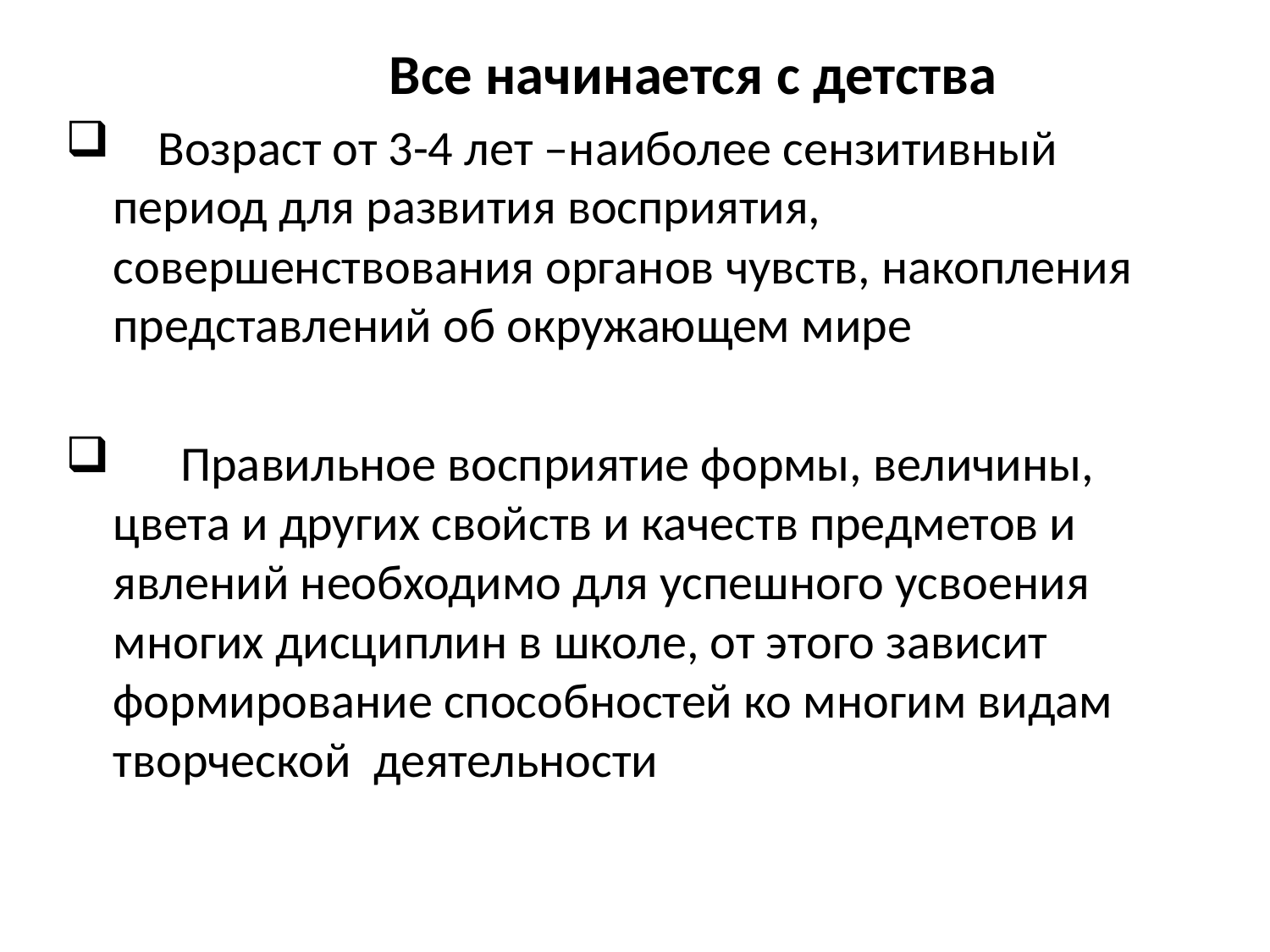

Все начинается с детства
    Возраст от 3-4 лет –наиболее сензитивный период для развития восприятия, совершенствования органов чувств, накопления представлений об окружающем мире

      Правильное восприятие формы, величины, цвета и других свойств и качеств предметов и явлений необходимо для успешного усвоения многих дисциплин в школе, от этого зависит формирование способностей ко многим видам творческой  деятельности